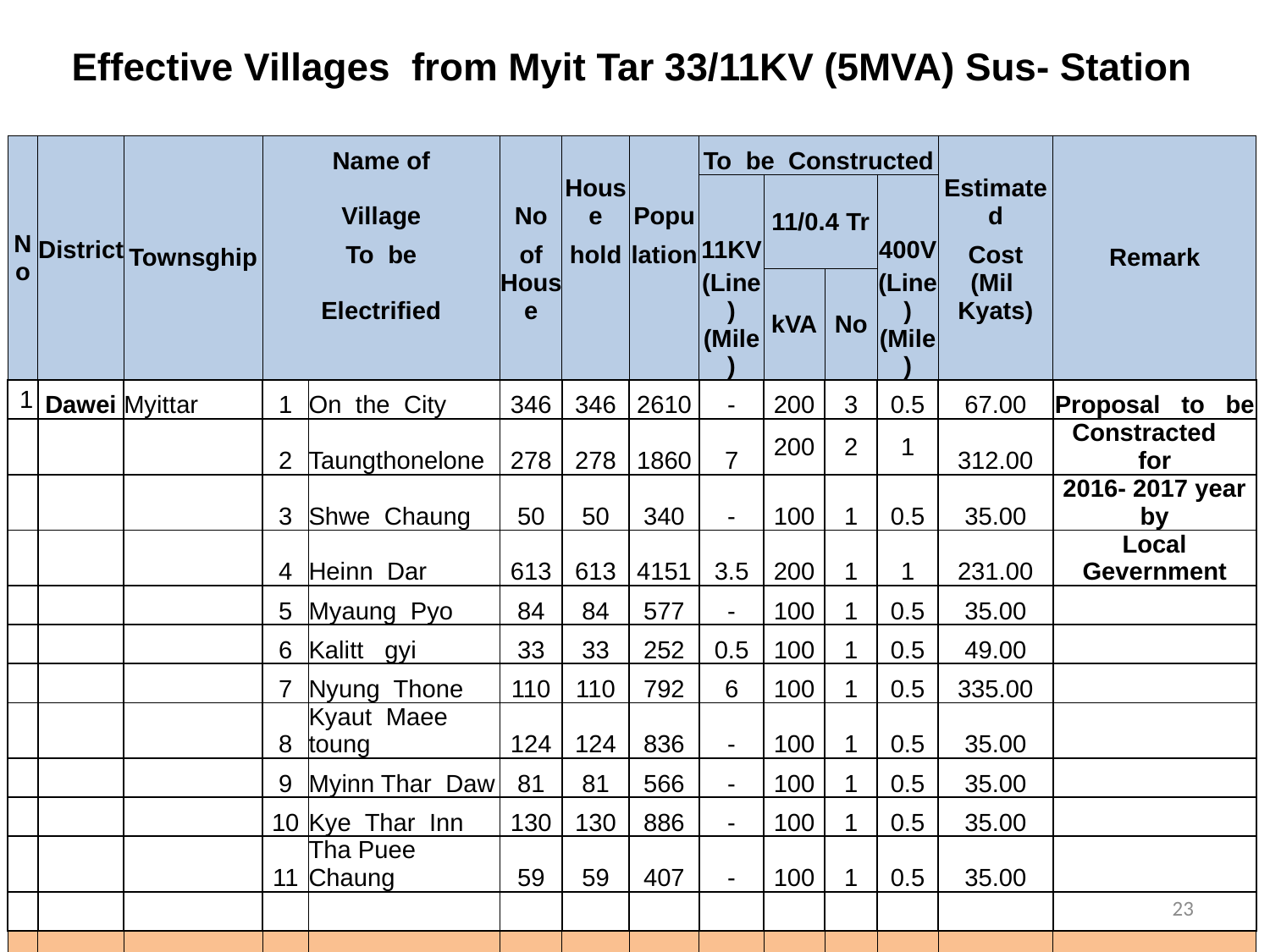

| Effective Villages from Myit Tar 33/11KV (5MVA) Sus- Station |  |  |  |  |  |  |  |  |  |  |  |  |  |
| --- | --- | --- | --- | --- | --- | --- | --- | --- | --- | --- | --- | --- | --- |
|  |  |  |  |  |  |  |  |  |  |  |  |  |  |
| No |  | Townsghip | Name of |  |  |  |  | To be Constructed |  |  |  |  | Remark |
|  |  |  | Village |  | No | House | Popu |  | 11/0.4 Tr |  |  | Estimated |  |
|  | District |  | To be |  | of | hold | lation | 11KV |  |  | 400V | Cost |  |
|  |  |  | Electrified |  | House |  |  | (Line) | kVA | No | (Line) | (Mil Kyats) |  |
|  |  |  |  |  |  |  |  | (Mile) |  |  | (Mile) |  |  |
| 1 | Dawei | Myittar | 1 | On the City | 346 | 346 | 2610 | - | 200 | 3 | 0.5 | 67.00 | Proposal to be |
|  |  |  | 2 | Taungthonelone | 278 | 278 | 1860 | 7 | 200 | 2 | 1 | 312.00 | Constracted for |
|  |  |  | 3 | Shwe Chaung | 50 | 50 | 340 | - | 100 | 1 | 0.5 | 35.00 | 2016- 2017 year by |
|  |  |  | 4 | Heinn Dar | 613 | 613 | 4151 | 3.5 | 200 | 1 | 1 | 231.00 | Local Gevernment |
|  |  |  | 5 | Myaung Pyo | 84 | 84 | 577 | - | 100 | 1 | 0.5 | 35.00 |  |
|  |  |  | 6 | Kalitt gyi | 33 | 33 | 252 | 0.5 | 100 | 1 | 0.5 | 49.00 |  |
|  |  |  | 7 | Nyung Thone | 110 | 110 | 792 | 6 | 100 | 1 | 0.5 | 335.00 |  |
|  |  |  | 8 | Kyaut Maee toung | 124 | 124 | 836 | - | 100 | 1 | 0.5 | 35.00 |  |
|  |  |  | 9 | Myinn Thar Daw | 81 | 81 | 566 | - | 100 | 1 | 0.5 | 35.00 |  |
|  |  |  | 10 | Kye Thar Inn | 130 | 130 | 886 | - | 100 | 1 | 0.5 | 35.00 |  |
|  |  |  | 11 | Tha Puee Chaung | 59 | 59 | 407 | - | 100 | 1 | 0.5 | 35.00 |  |
|  |  |  |  |  |  |  |  |  |  |  |  |  |  |
|  |  | Total |  | (10 )Village | 1908 | 1908 | 13277 | 17 | 1900 | 14 | 6.5 | 1204.00 |  |
|  |  |  |  |  |  |  |  |  |  |  |  |  |  |
23